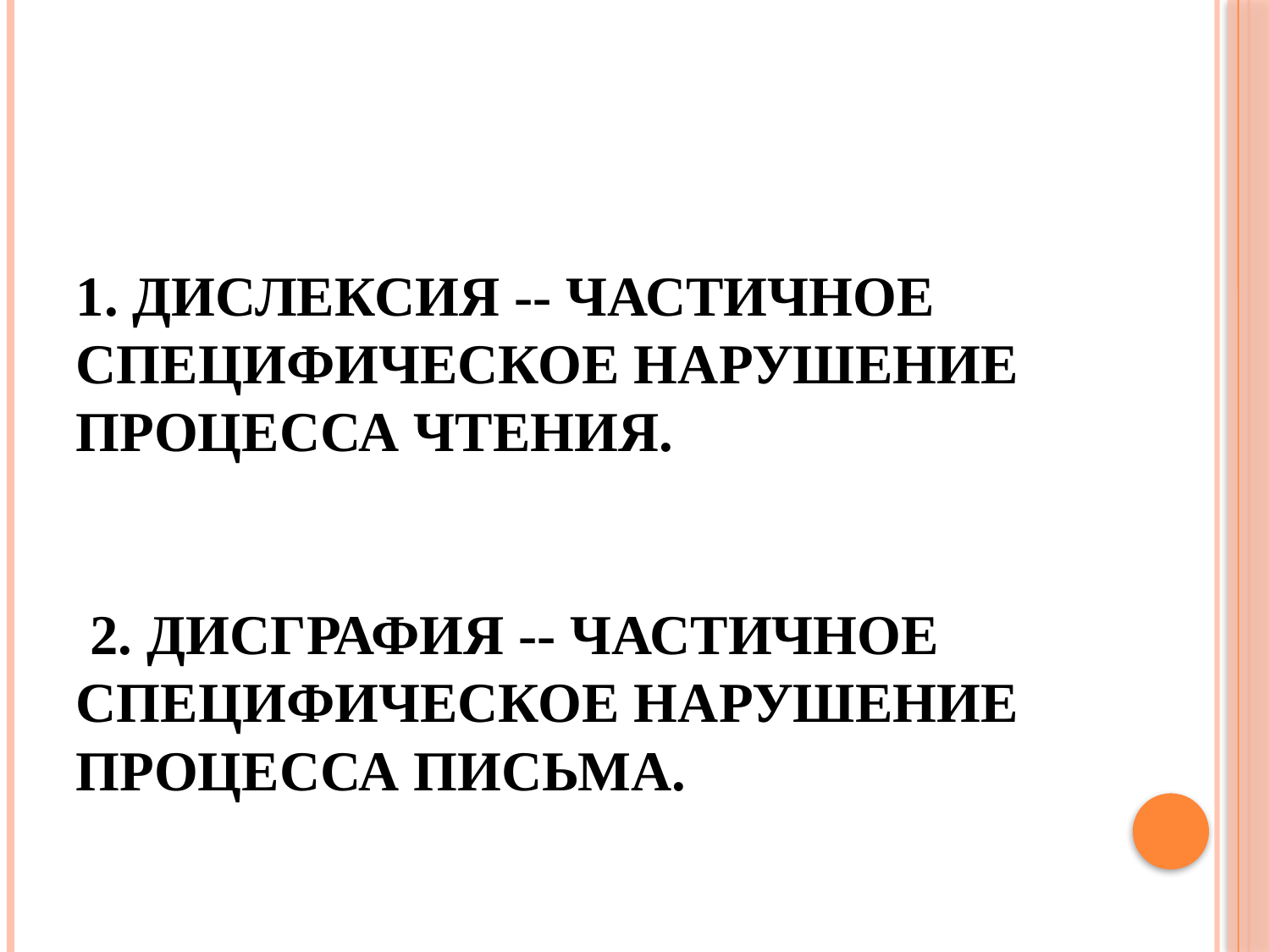

# 1. Дислексия -- частичное специфическое нарушение процесса чтения. 2. Дисграфия -- частичное специфическое нарушение процесса письма.